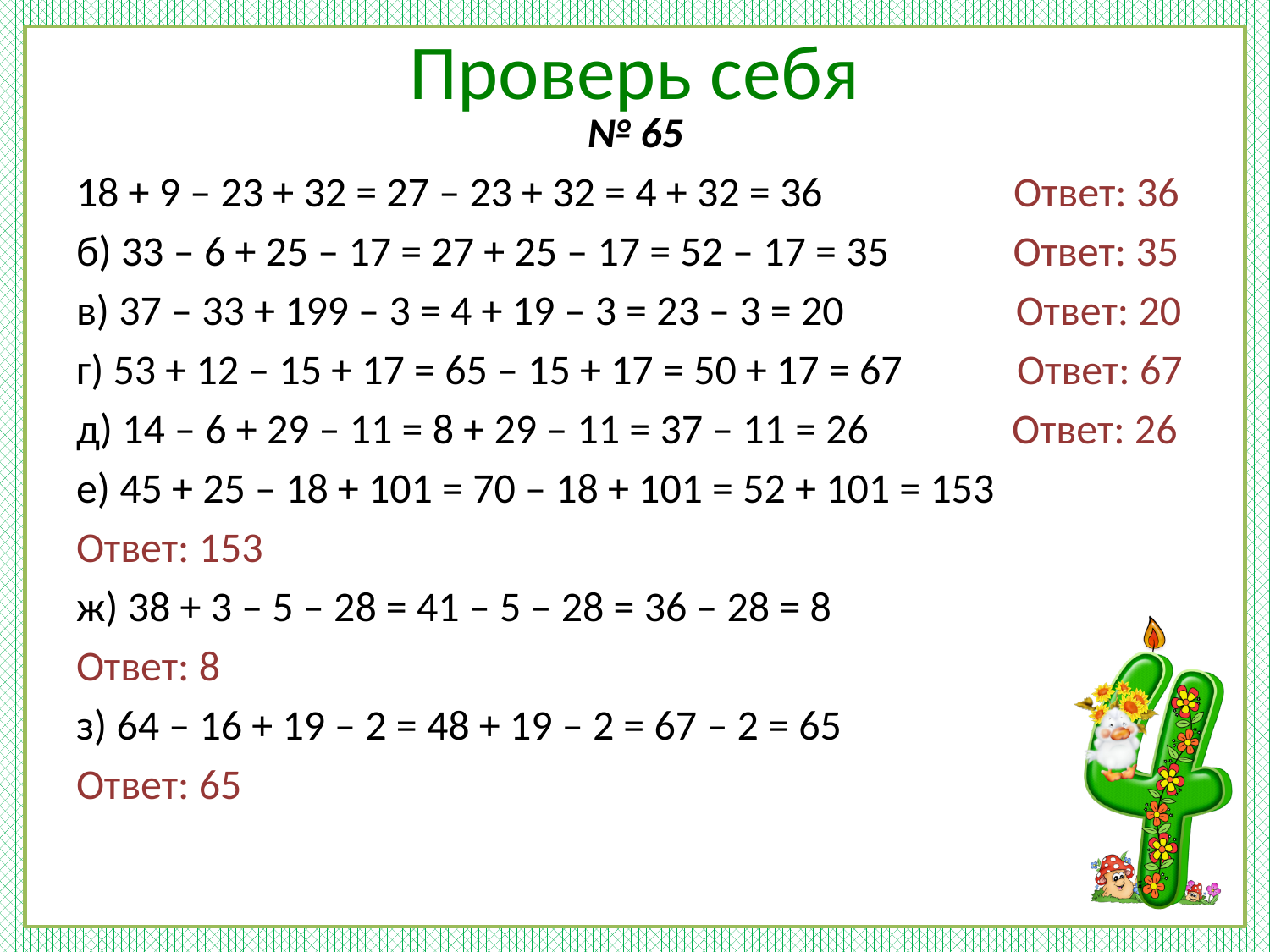

# Проверь себя
№ 65
18 + 9 – 23 + 32 = 27 – 23 + 32 = 4 + 32 = 36                    Ответ: 36
б) 33 – 6 + 25 – 17 = 27 + 25 – 17 = 52 – 17 = 35             Ответ: 35
в) 37 – 33 + 199 – 3 = 4 + 19 – 3 = 23 – 3 = 20                  Ответ: 20
г) 53 + 12 – 15 + 17 = 65 – 15 + 17 = 50 + 17 = 67            Ответ: 67
д) 14 – 6 + 29 – 11 = 8 + 29 – 11 = 37 – 11 = 26               Ответ: 26
е) 45 + 25 – 18 + 101 = 70 – 18 + 101 = 52 + 101 = 153
Ответ: 153
ж) 38 + 3 – 5 – 28 = 41 – 5 – 28 = 36 – 28 = 8
Ответ: 8
з) 64 – 16 + 19 – 2 = 48 + 19 – 2 = 67 – 2 = 65
Ответ: 65